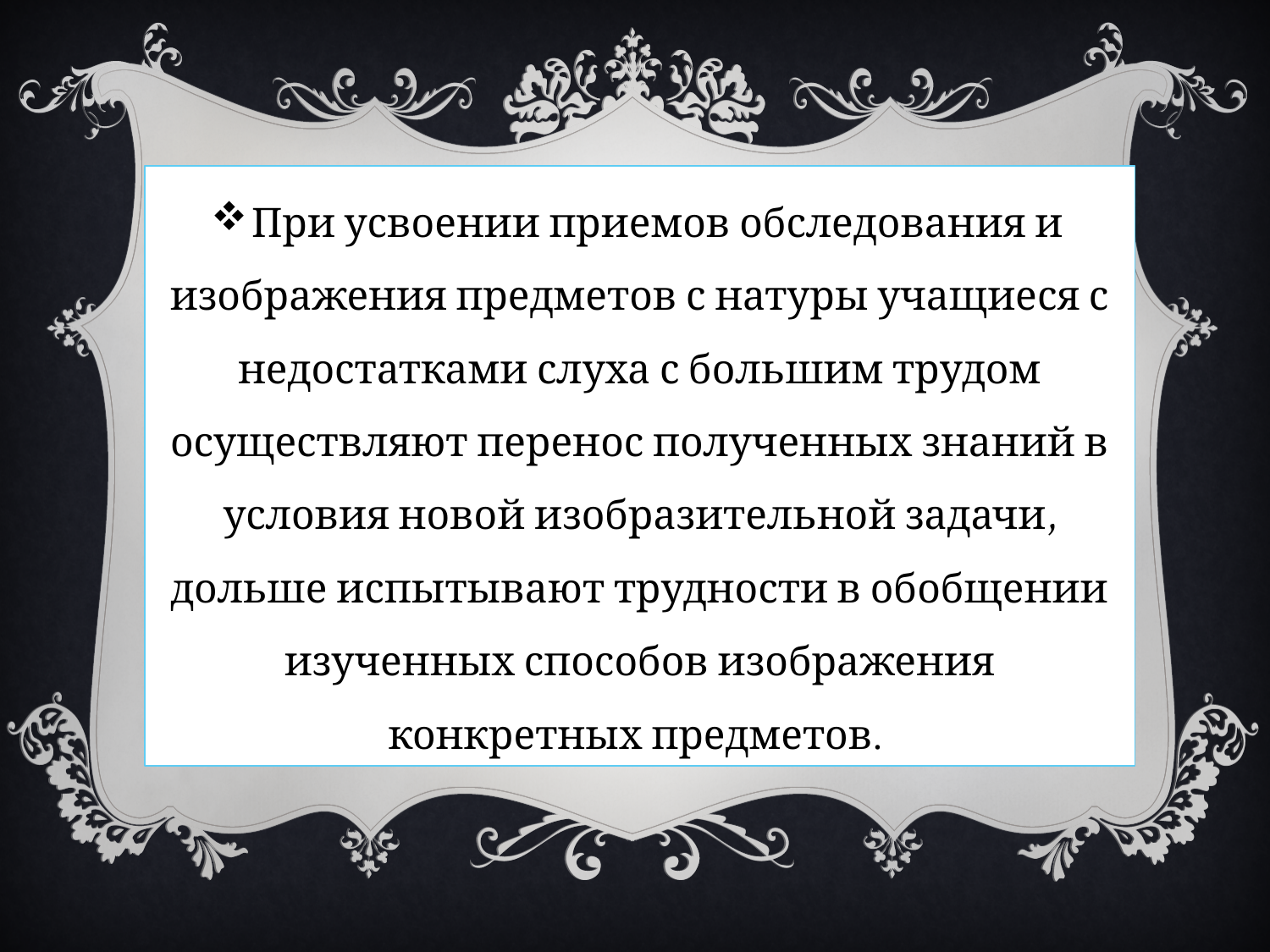

При усвоении приемов обследования и изображения предметов с натуры учащиеся с недостатками слуха с большим трудом осуществляют перенос полученных знаний в условия новой изобразительной задачи, дольше испытывают трудности в обобщении изученных способов изображения конкретных предметов.